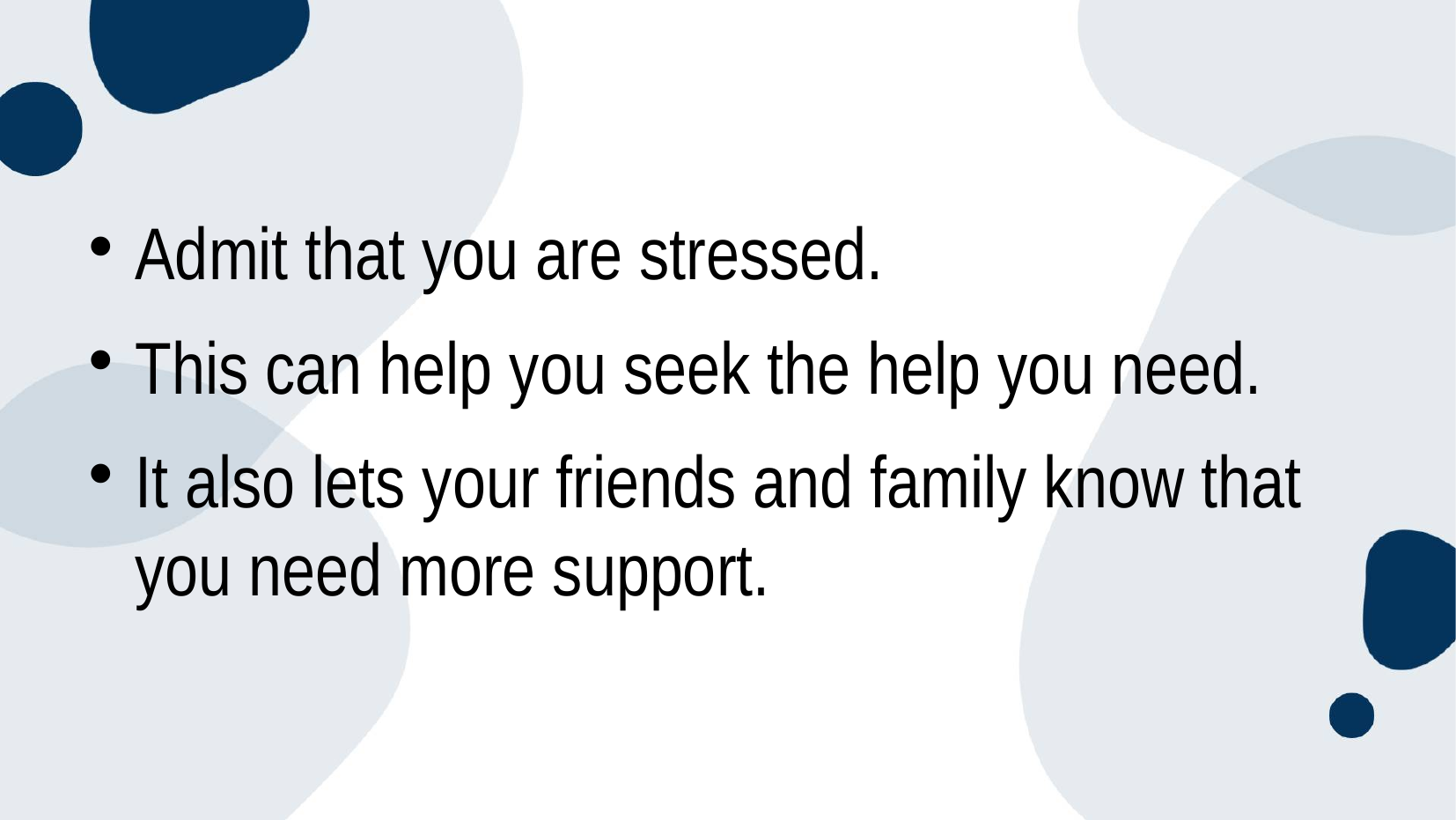

Admit that you are stressed.
This can help you seek the help you need.
It also lets your friends and family know that you need more support.